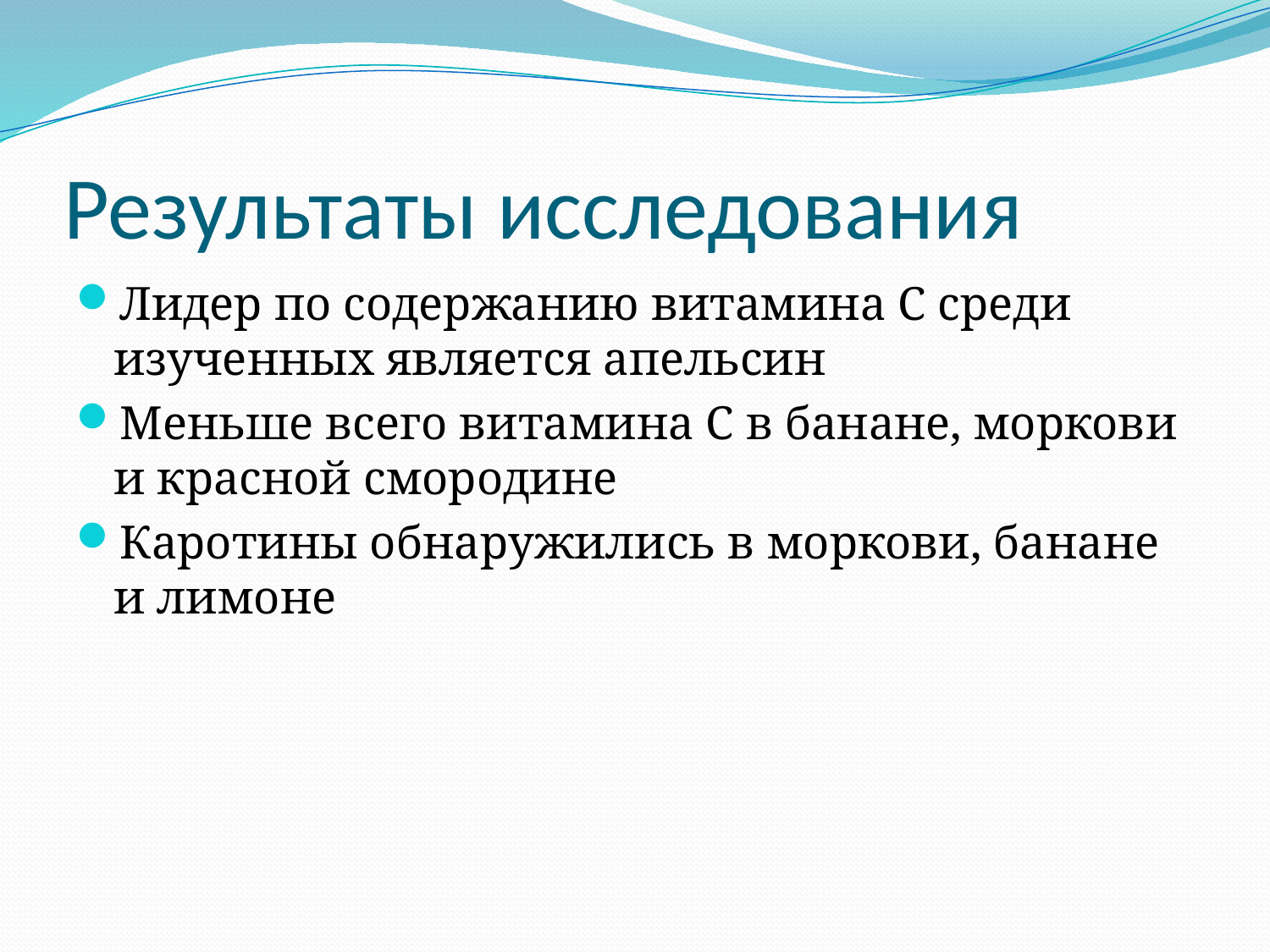

# Результаты исследования
Лидер по содержанию витамина С среди изученных является апельсин
Меньше всего витамина С в банане, моркови и красной смородине
Каротины обнаружились в моркови, банане и лимоне